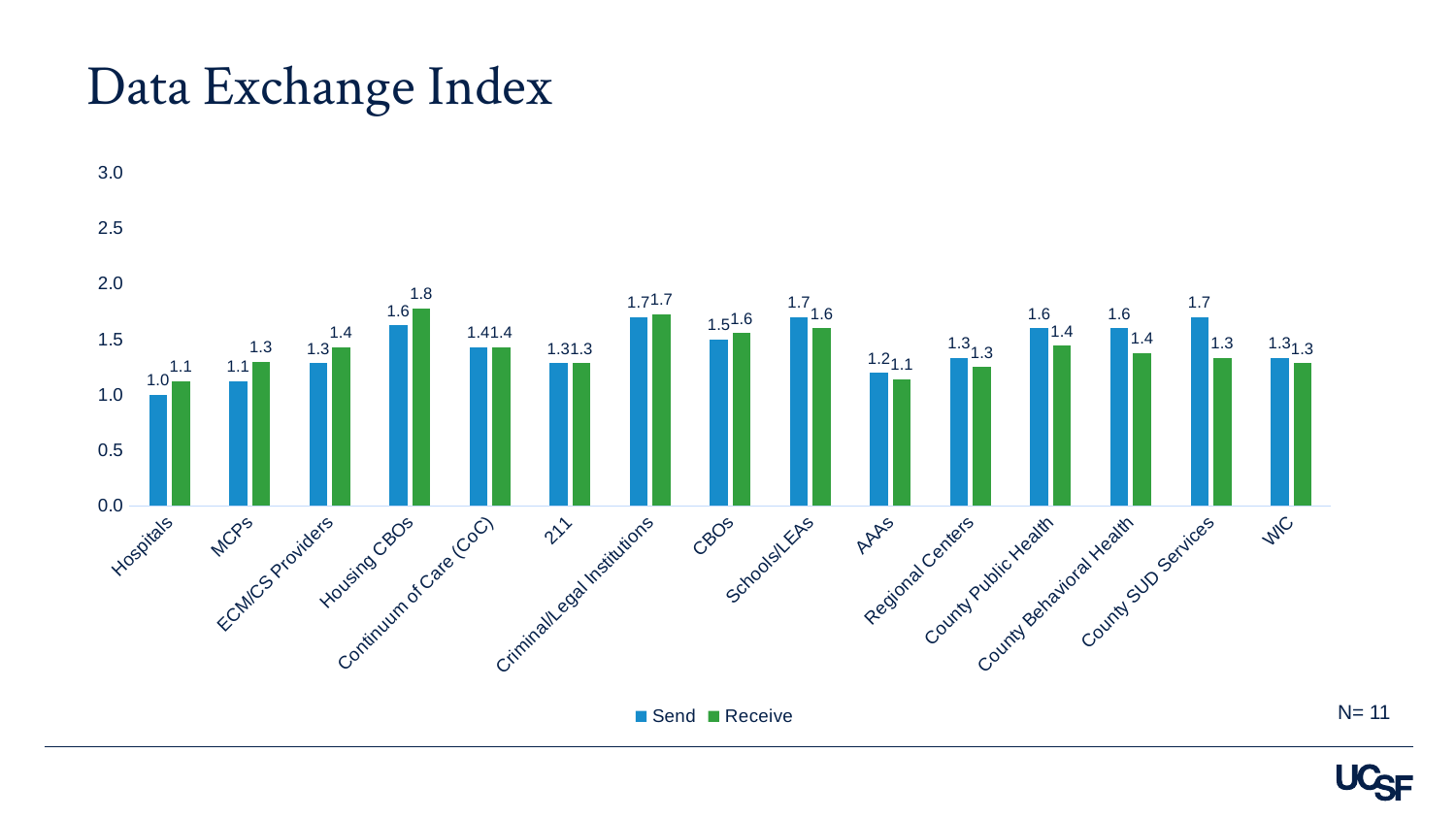

# Data Exchange Index

### Chart

| Category | Send | Receive |
|---|---|---|
| Hospitals | 1.0 | 1.1249999999999998 |
| MCPs | 1.1249999999999998 | 1.2999999999999998 |
| ECM/CS Providers | 1.2857142857142858 | 1.4285714285714286 |
| Housing CBOs | 1.6249999999999998 | 1.777777777777778 |
| Continuum of Care (CoC) | 1.4285714285714286 | 1.4285714285714286 |
| 211 | 1.2857142857142856 | 1.2857142857142856 |
| Criminal/Legal Institutions | 1.7 | 1.727272727272727 |
| CBOs | 1.4999999999999998 | 1.5555555555555556 |
| Schools/LEAs | 1.7 | 1.6 |
| AAAs | 1.2000000000000002 | 1.142857142857143 |
| Regional Centers | 1.3333333333333335 | 1.25 |
| County Public Health | 1.6 | 1.4444444444444446 |
| County Behavioral Health | 1.6 | 1.375 |
| County SUD Services | 1.7 | 1.3333333333333333 |
| WIC | 1.3333333333333335 | 1.2857142857142858 |
N= 11